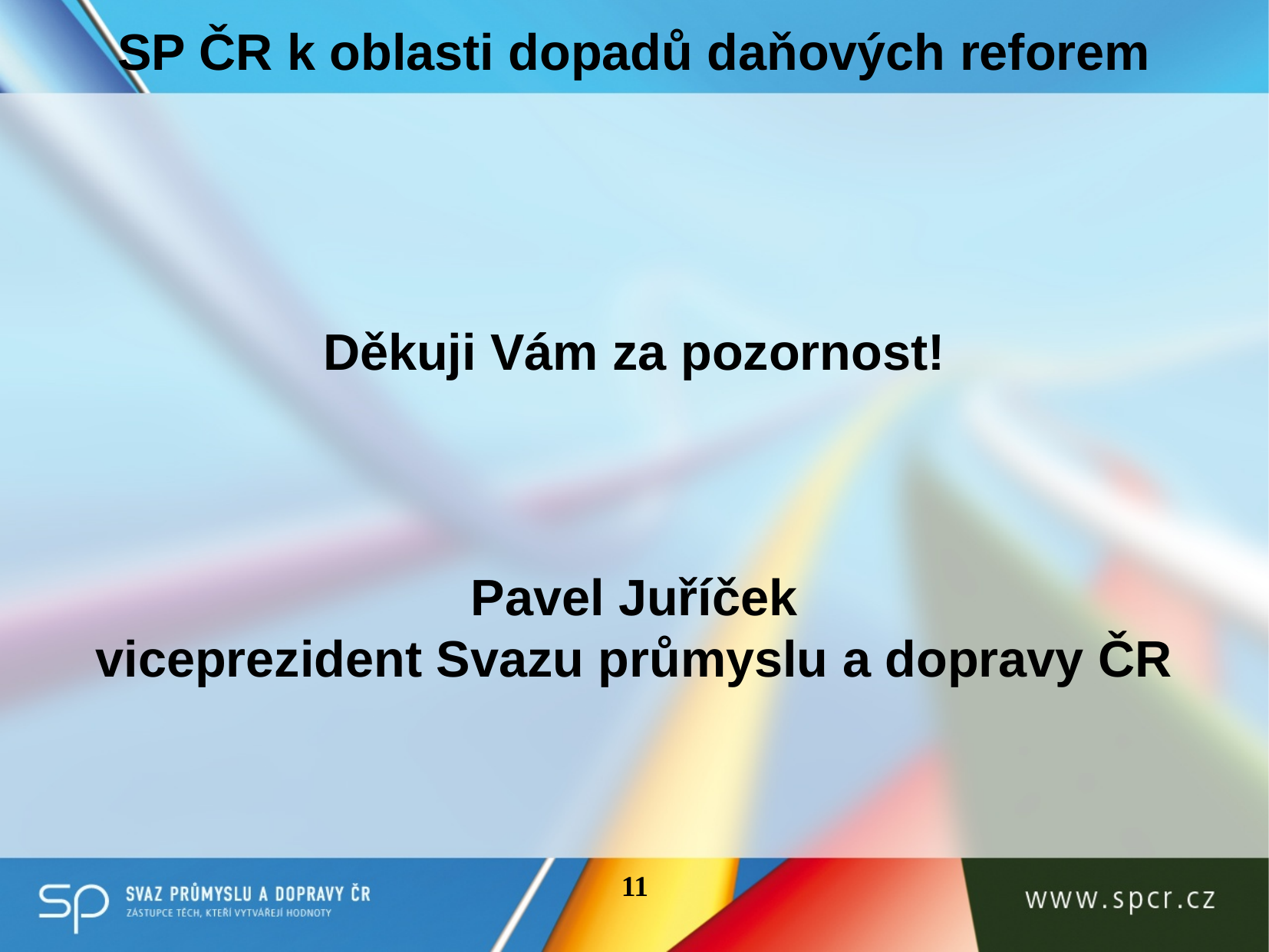

SP ČR k oblasti dopadů daňových reforem
Děkuji Vám za pozornost!

Pavel Juříček
viceprezident Svazu průmyslu a dopravy ČR

11